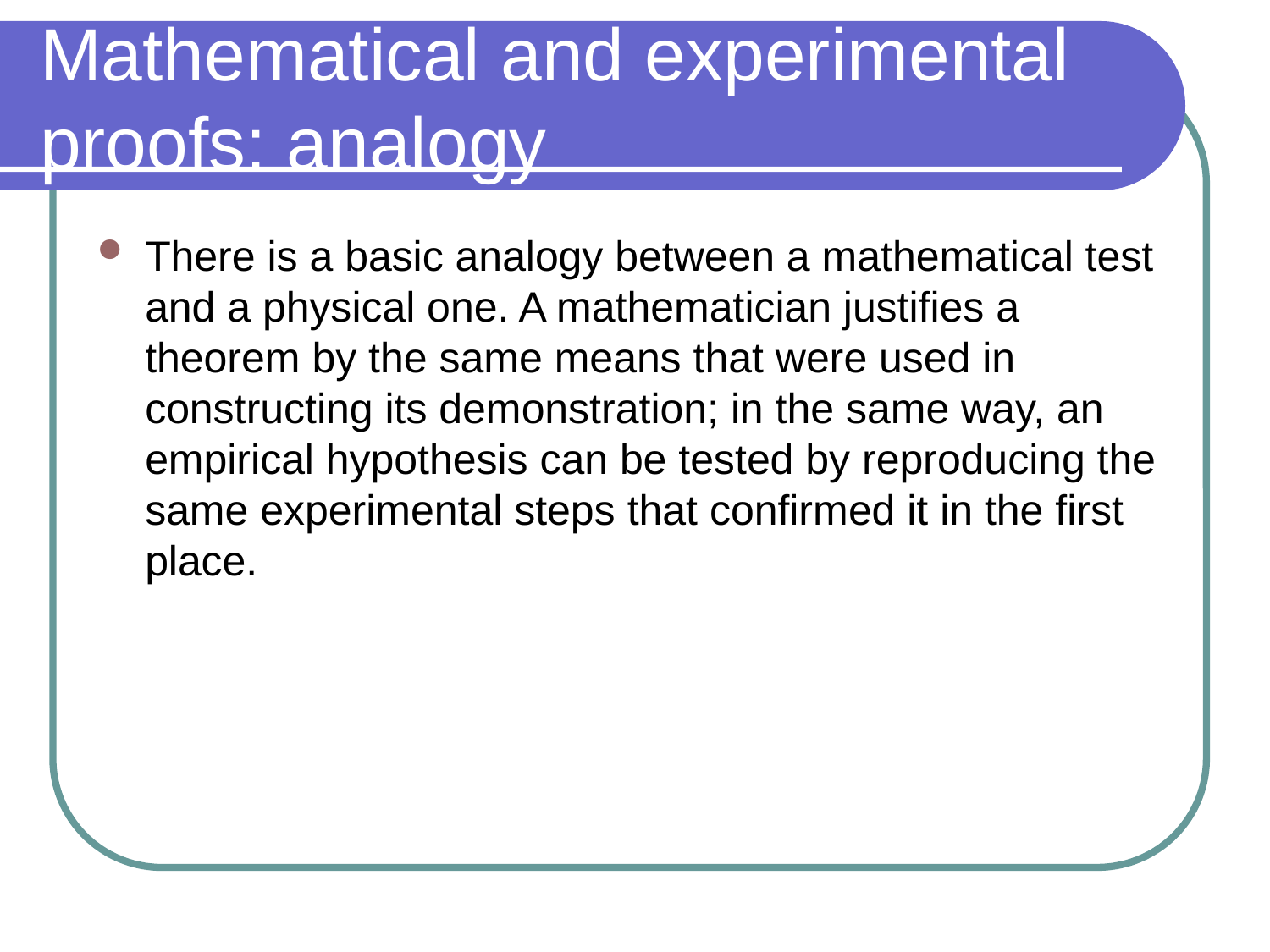

# Mathematical and experimental proofs: analogy
There is a basic analogy between a mathematical test and a physical one. A mathematician justifies a theorem by the same means that were used in constructing its demonstration; in the same way, an empirical hypothesis can be tested by reproducing the same experimental steps that confirmed it in the first place.